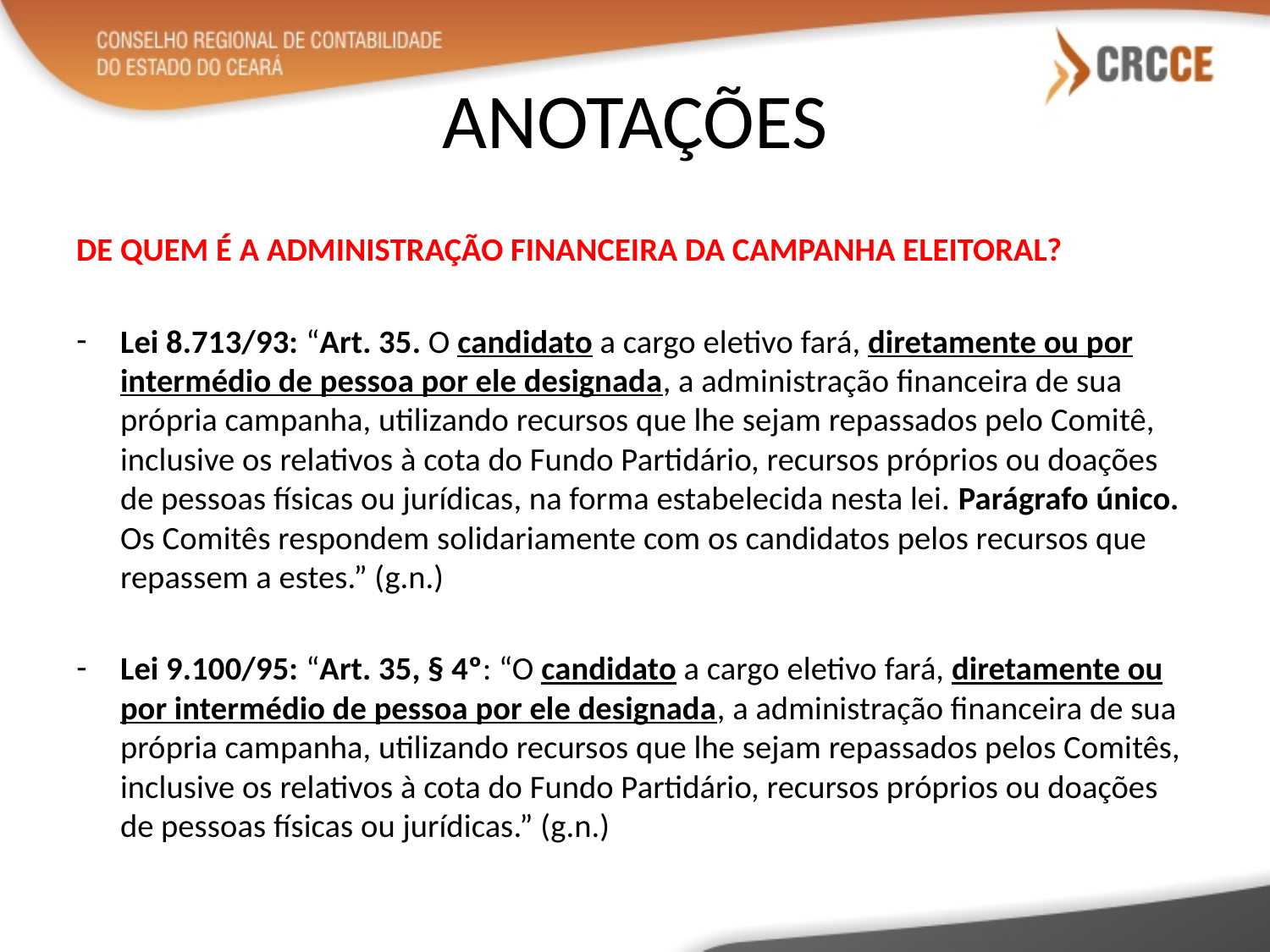

# ANOTAÇÕES
DE QUEM É A ADMINISTRAÇÃO FINANCEIRA DA CAMPANHA ELEITORAL?

Lei 8.713/93: “Art. 35. O candidato a cargo eletivo fará, diretamente ou por intermédio de pessoa por ele designada, a administração financeira de sua própria campanha, utilizando recursos que lhe sejam repassados pelo Comitê, inclusive os relativos à cota do Fundo Partidário, recursos próprios ou doações de pessoas físicas ou jurídicas, na forma estabelecida nesta lei. Parágrafo único. Os Comitês respondem solidariamente com os candidatos pelos recursos que repassem a estes.” (g.n.)

Lei 9.100/95: “Art. 35, § 4º: “O candidato a cargo eletivo fará, diretamente ou por intermédio de pessoa por ele designada, a administração financeira de sua própria campanha, utilizando recursos que lhe sejam repassados pelos Comitês, inclusive os relativos à cota do Fundo Partidário, recursos próprios ou doações de pessoas físicas ou jurídicas.” (g.n.)